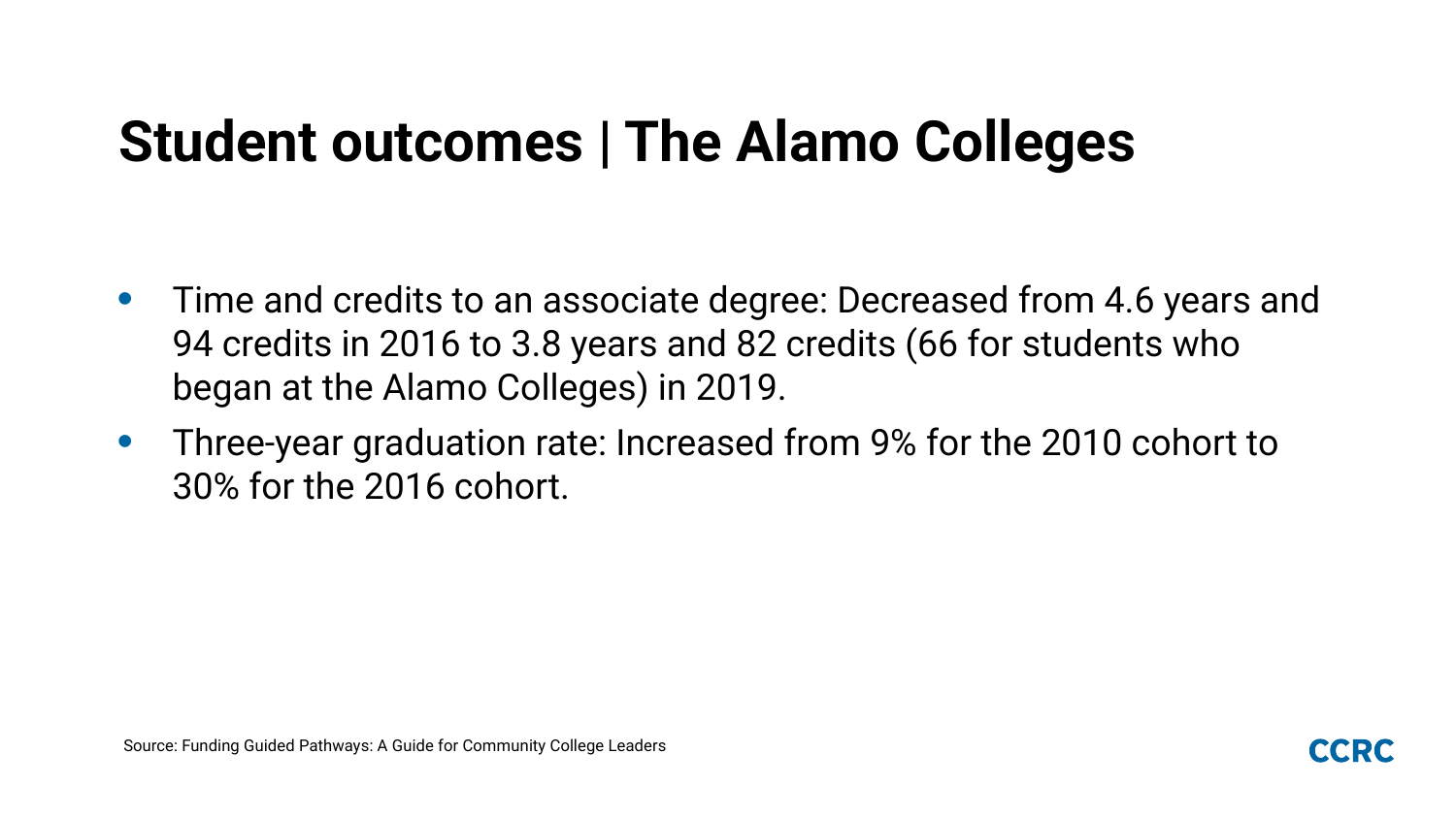

# Student outcomes | The Alamo Colleges
Time and credits to an associate degree: Decreased from 4.6 years and 94 credits in 2016 to 3.8 years and 82 credits (66 for students who began at the Alamo Colleges) in 2019.
Three-year graduation rate: Increased from 9% for the 2010 cohort to 30% for the 2016 cohort.
Source: Funding Guided Pathways: A Guide for Community College Leaders